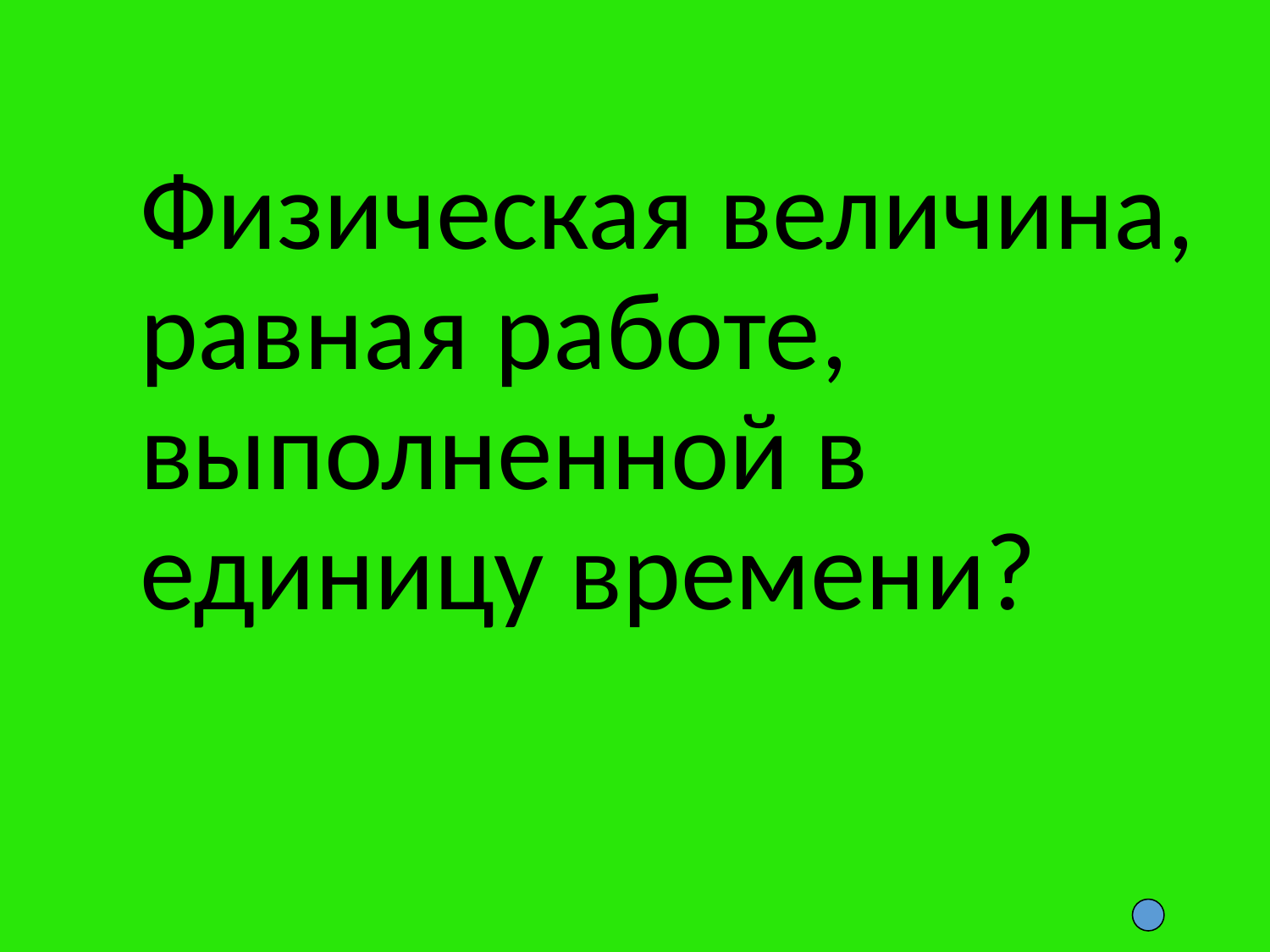

Физическая величина, равная работе, выполненной в единицу времени?